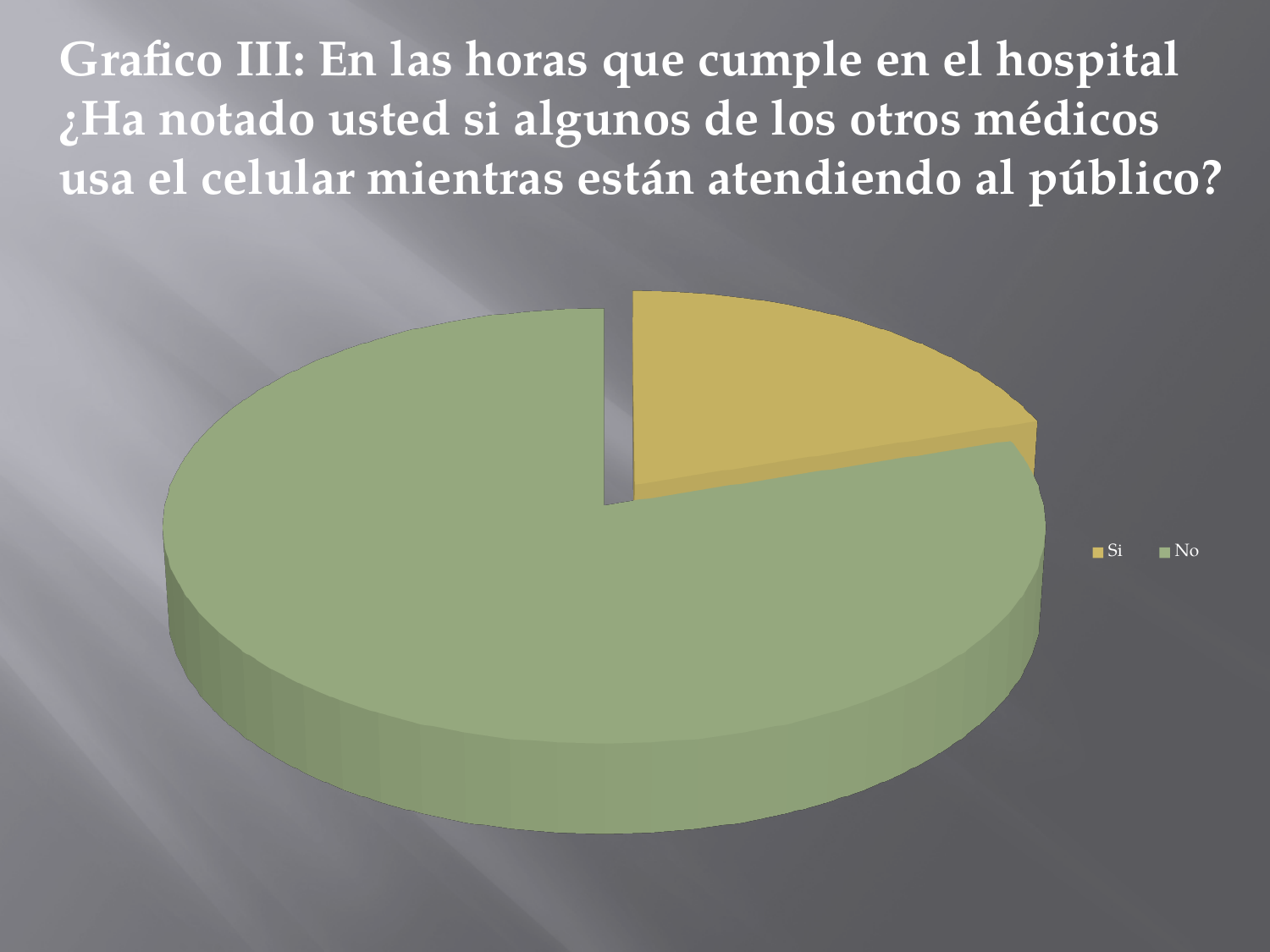

Grafico III: En las horas que cumple en el hospital ¿Ha notado usted si algunos de los otros médicos usa el celular mientras están atendiendo al público?

[unsupported chart]